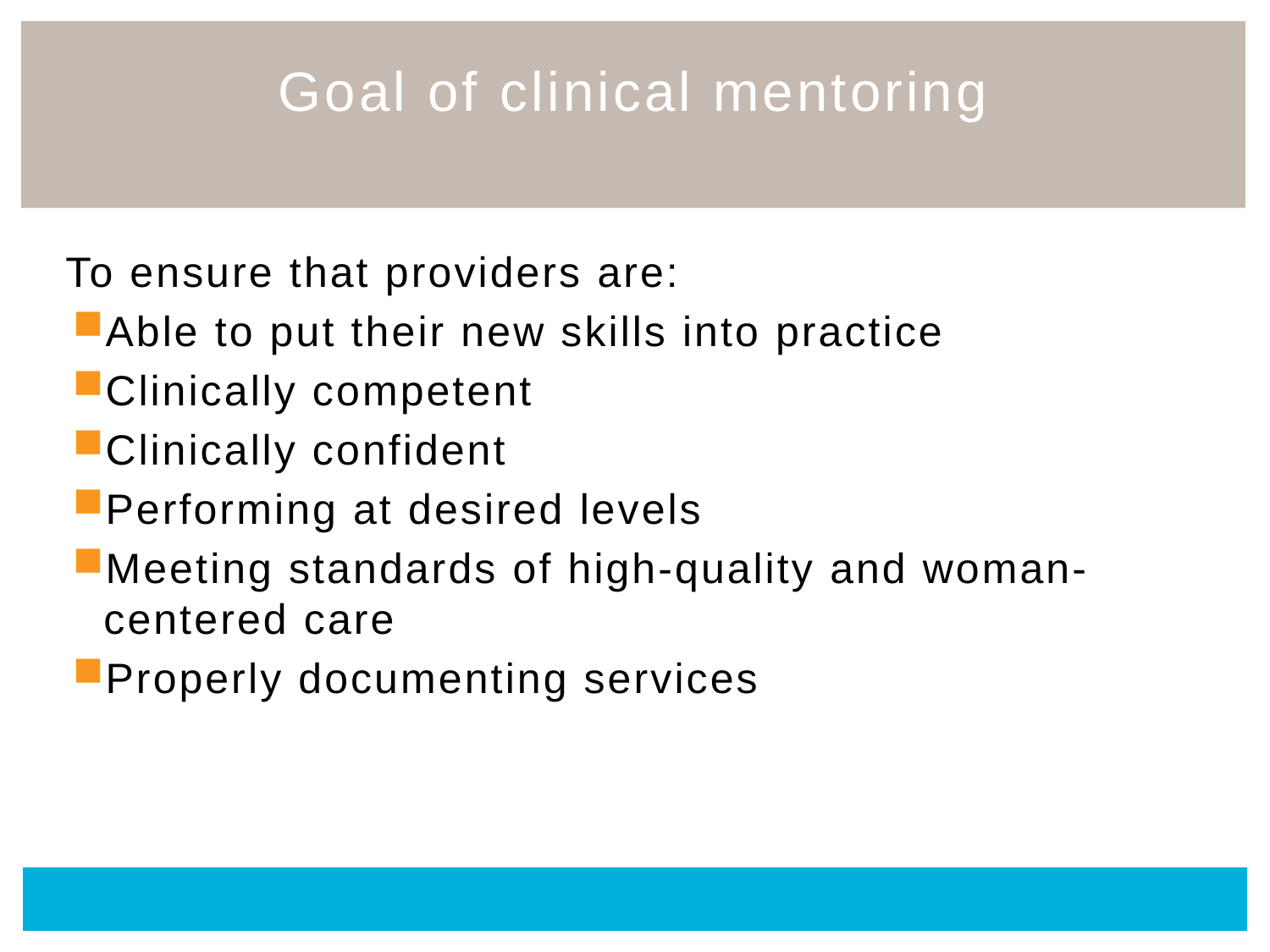

# Goal of clinical mentoring
To ensure that providers are:
Able to put their new skills into practice
Clinically competent
Clinically confident
Performing at desired levels
Meeting standards of high-quality and woman-centered care
Properly documenting services